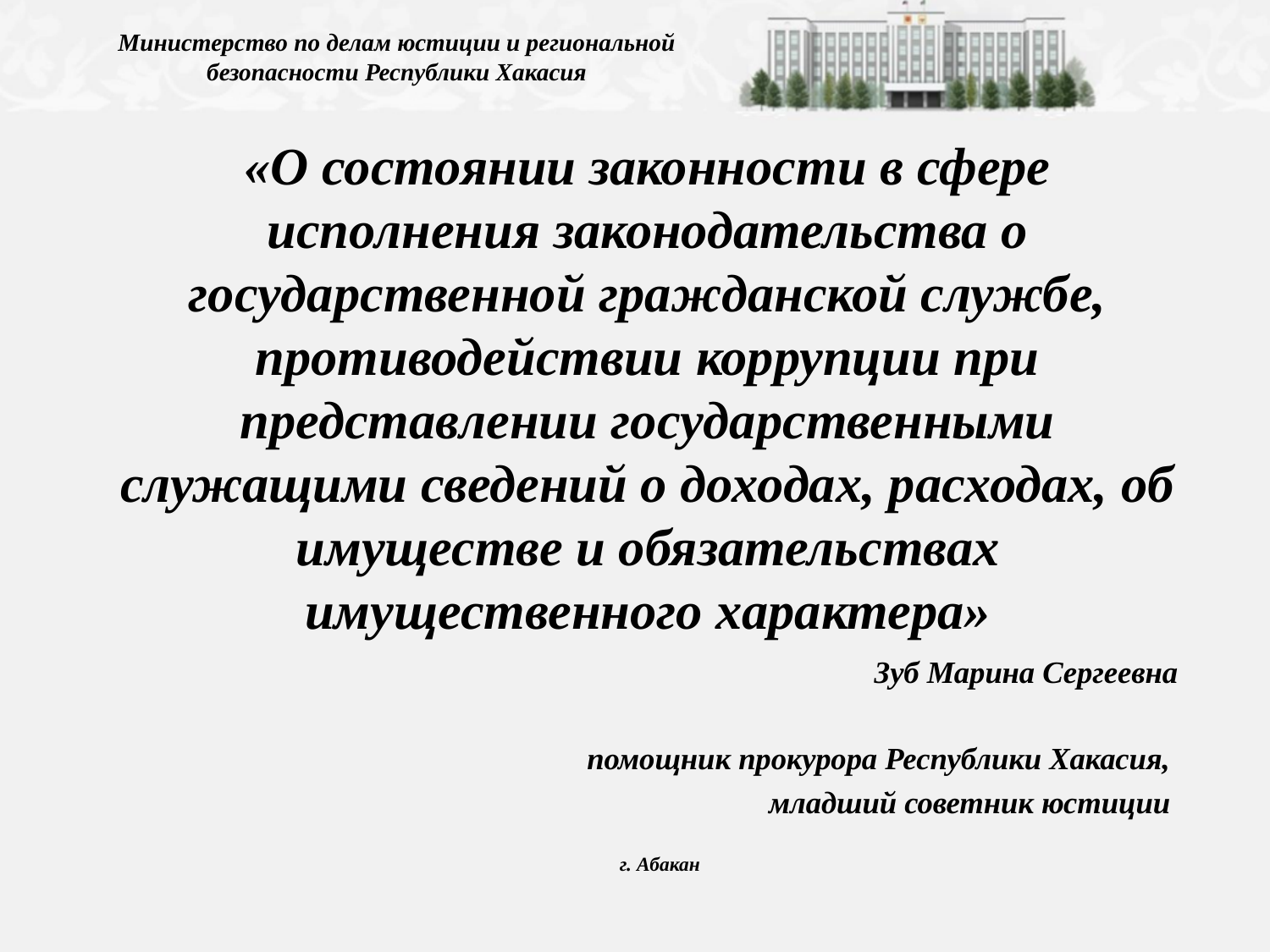

Министерство по делам юстиции и региональной безопасности Республики Хакасия
# «О состоянии законности в сфере исполнения законодательства о государственной гражданской службе, противодействии коррупции при представлении государственными служащими сведений о доходах, расходах, об имуществе и обязательствах имущественного характера»
Зуб Марина Сергеевна

помощник прокурора Республики Хакасия,
младший советник юстиции

г. Абакан